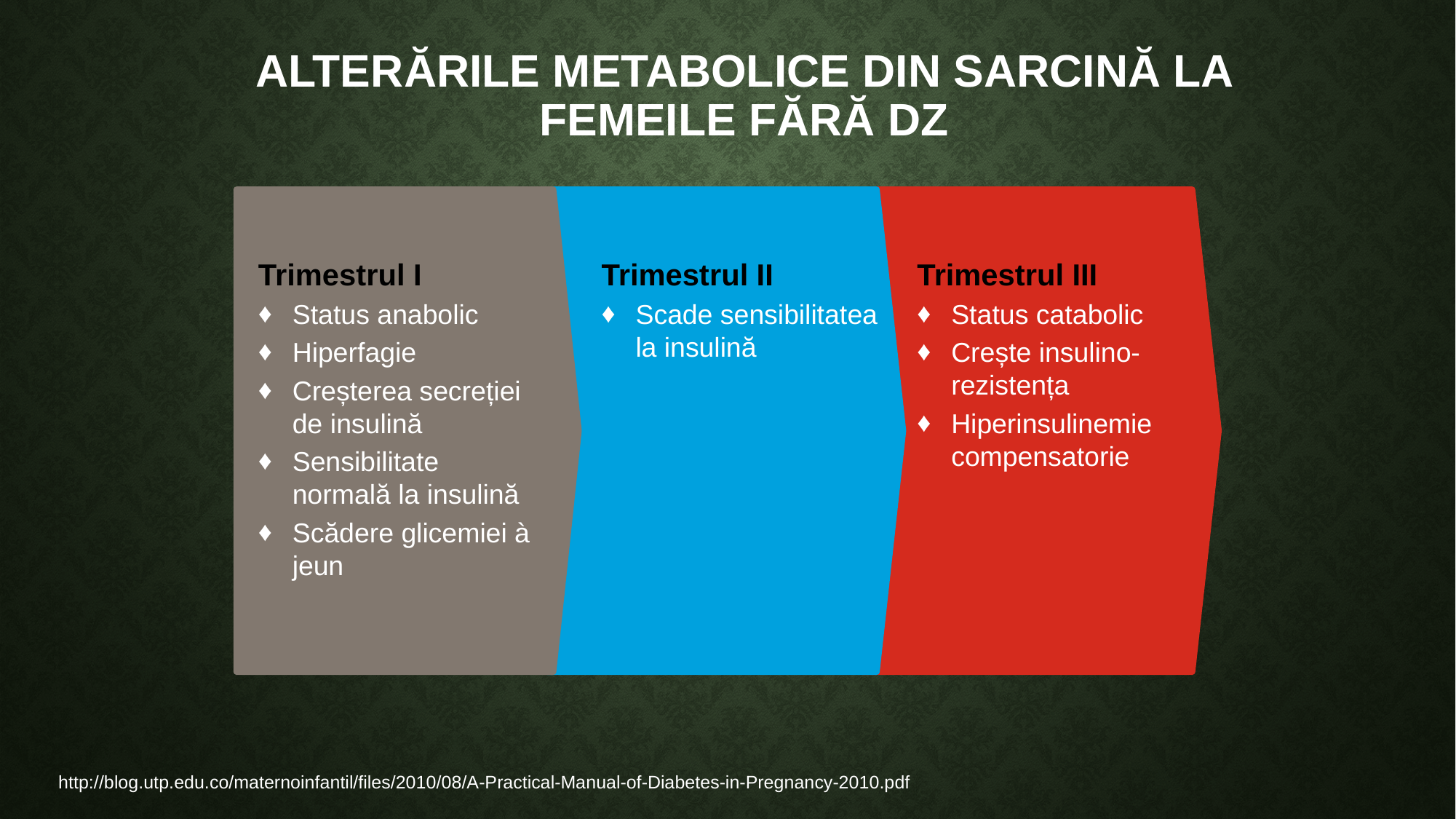

# Alterările Metabolice din sarcină la femeile fără dz
Trimestrul I
Status anabolic
Hiperfagie
Creșterea secreției de insulină
Sensibilitate normală la insulină
Scădere glicemiei à jeun

Trimestrul II
Scade sensibilitatea la insulină

Trimestrul III
Status catabolic
Crește insulino- rezistența
Hiperinsulinemie compensatorie

http://blog.utp.edu.co/maternoinfantil/files/2010/08/A-Practical-Manual-of-Diabetes-in-Pregnancy-2010.pdf